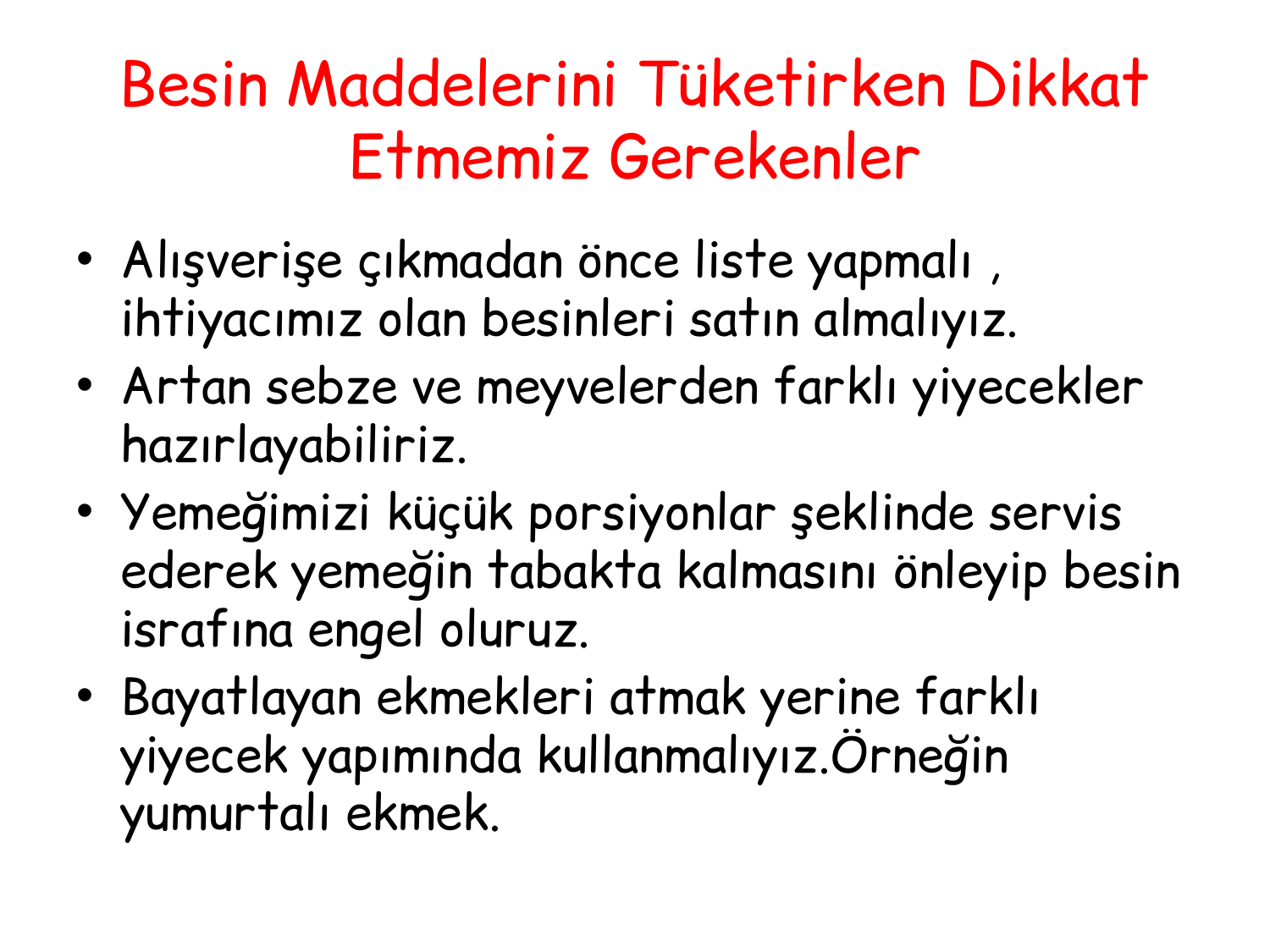

# Besin Maddelerini Tüketirken Dikkat Etmemiz Gerekenler
Alışverişe çıkmadan önce liste yapmalı , ihtiyacımız olan besinleri satın almalıyız.
Artan sebze ve meyvelerden farklı yiyecekler hazırlayabiliriz.
Yemeğimizi küçük porsiyonlar şeklinde servis ederek yemeğin tabakta kalmasını önleyip besin israfına engel oluruz.
Bayatlayan ekmekleri atmak yerine farklı yiyecek yapımında kullanmalıyız.Örneğin yumurtalı ekmek.